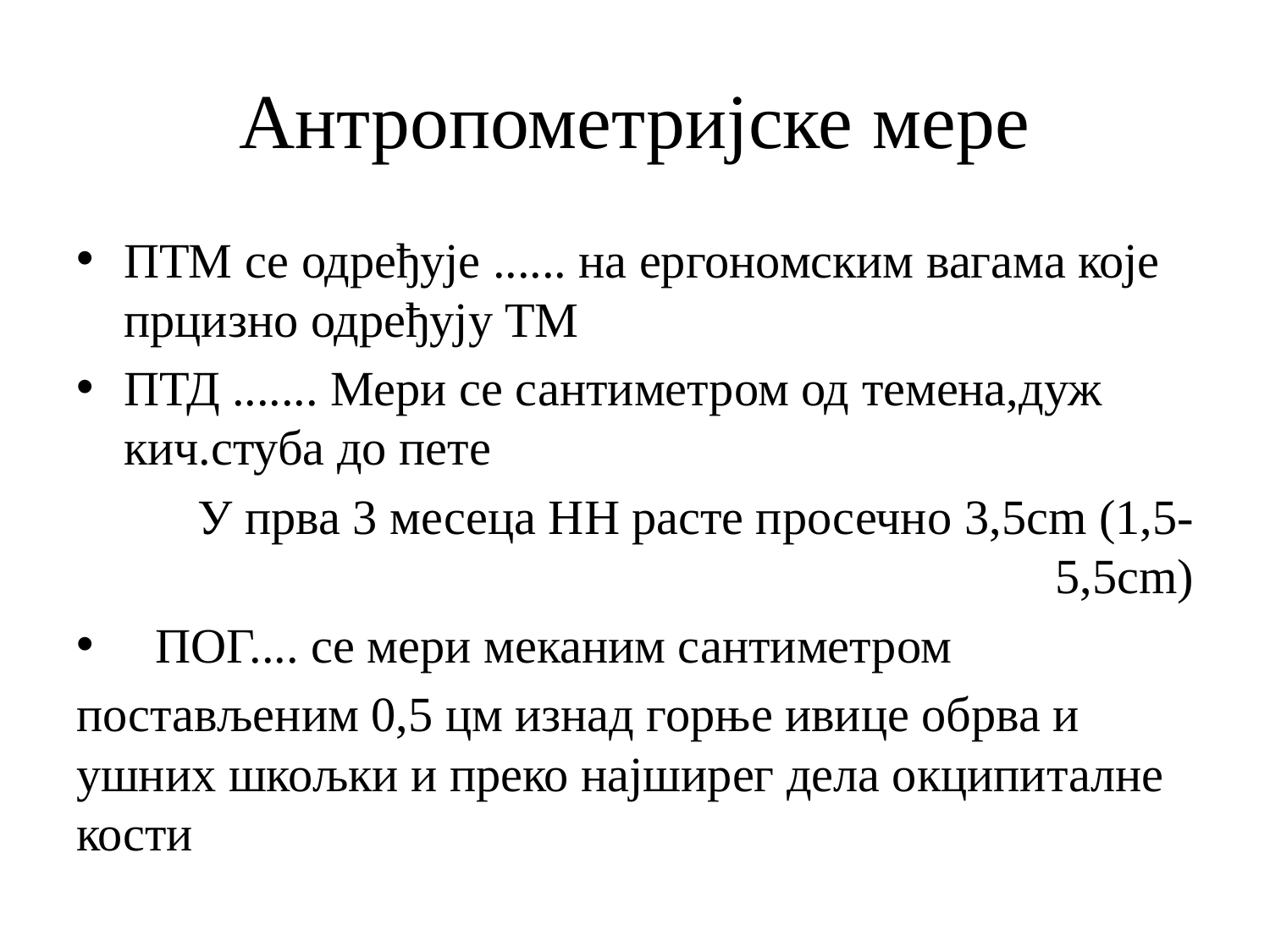

# Антропометријске мере
ПТМ се одређује ...... на ергономским вагама које прцизно одређују ТМ
ПТД ....... Мери се сантиметром од темена,дуж кич.стуба до пете
У прва 3 месеца НН расте просечно 3,5cm (1,5- 5,5cm)
ПОГ.... се мери меканим сантиметром
постављеним 0,5 цм изнад горње ивице обрва и ушних шкољки и преко најширег дела окципиталне кости